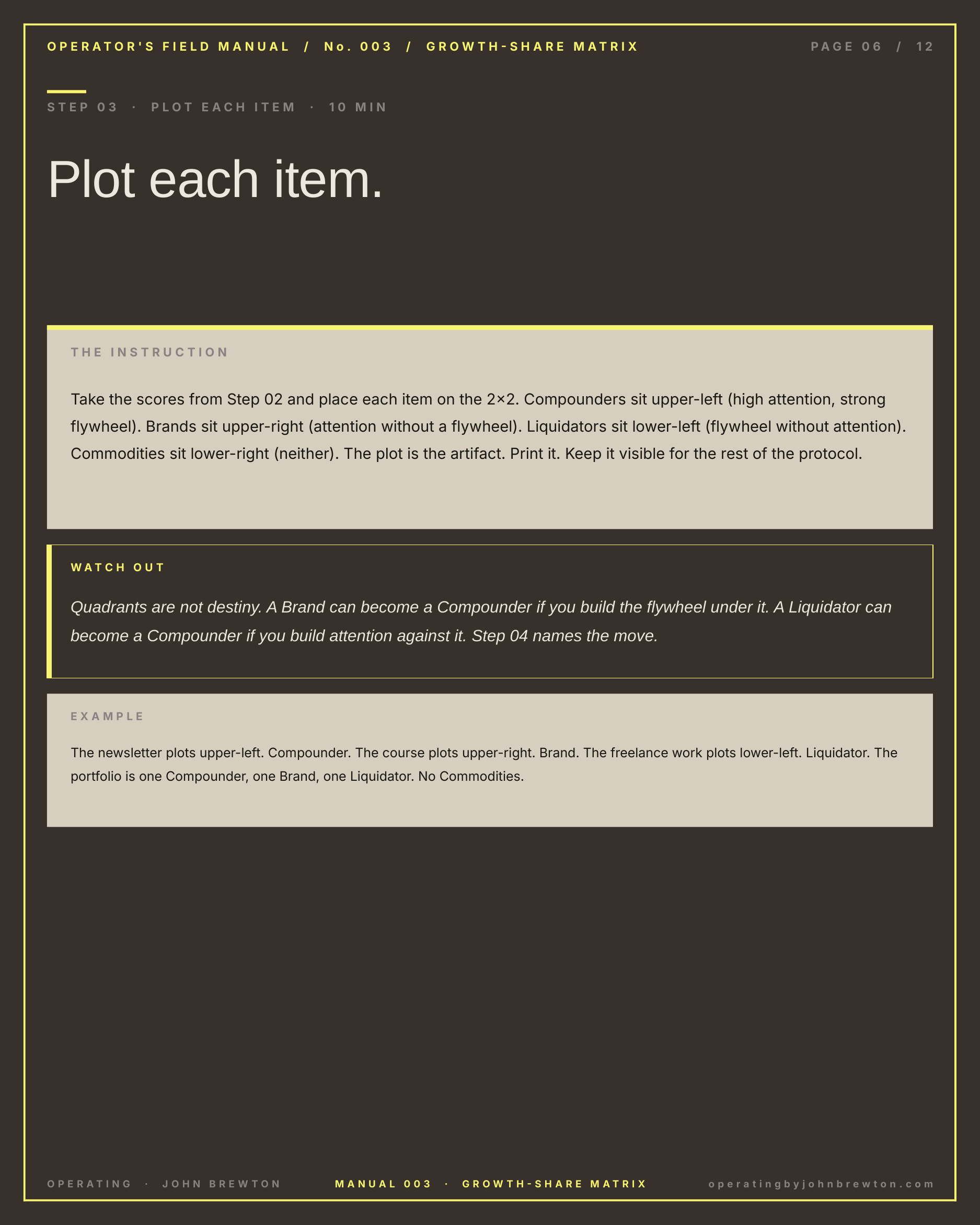

OPERATOR'S FIELD MANUAL  /  No. 003  /  GROWTH-SHARE MATRIX
PAGE 06  /  12

STEP 03  ·  PLOT EACH ITEM  ·  10 MIN
Plot each item.

THE INSTRUCTION
Take the scores from Step 02 and place each item on the 2x2. Compounders sit upper-left (high attention, strong flywheel). Brands sit upper-right (attention without a flywheel). Liquidators sit lower-left (flywheel without attention). Commodities sit lower-right (neither). The plot is the artifact. Print it. Keep it visible for the rest of the protocol.

WATCH OUT
Quadrants are not destiny. A Brand can become a Compounder if you build the flywheel under it. A Liquidator can become a Compounder if you build attention against it. Step 04 names the move.

EXAMPLE
The newsletter plots upper-left. Compounder. The course plots upper-right. Brand. The freelance work plots lower-left. Liquidator. The portfolio is one Compounder, one Brand, one Liquidator. No Commodities.
MANUAL 003  ·  GROWTH-SHARE MATRIX
operatingbyjohnbrewton.com
OPERATING  ·  JOHN BREWTON